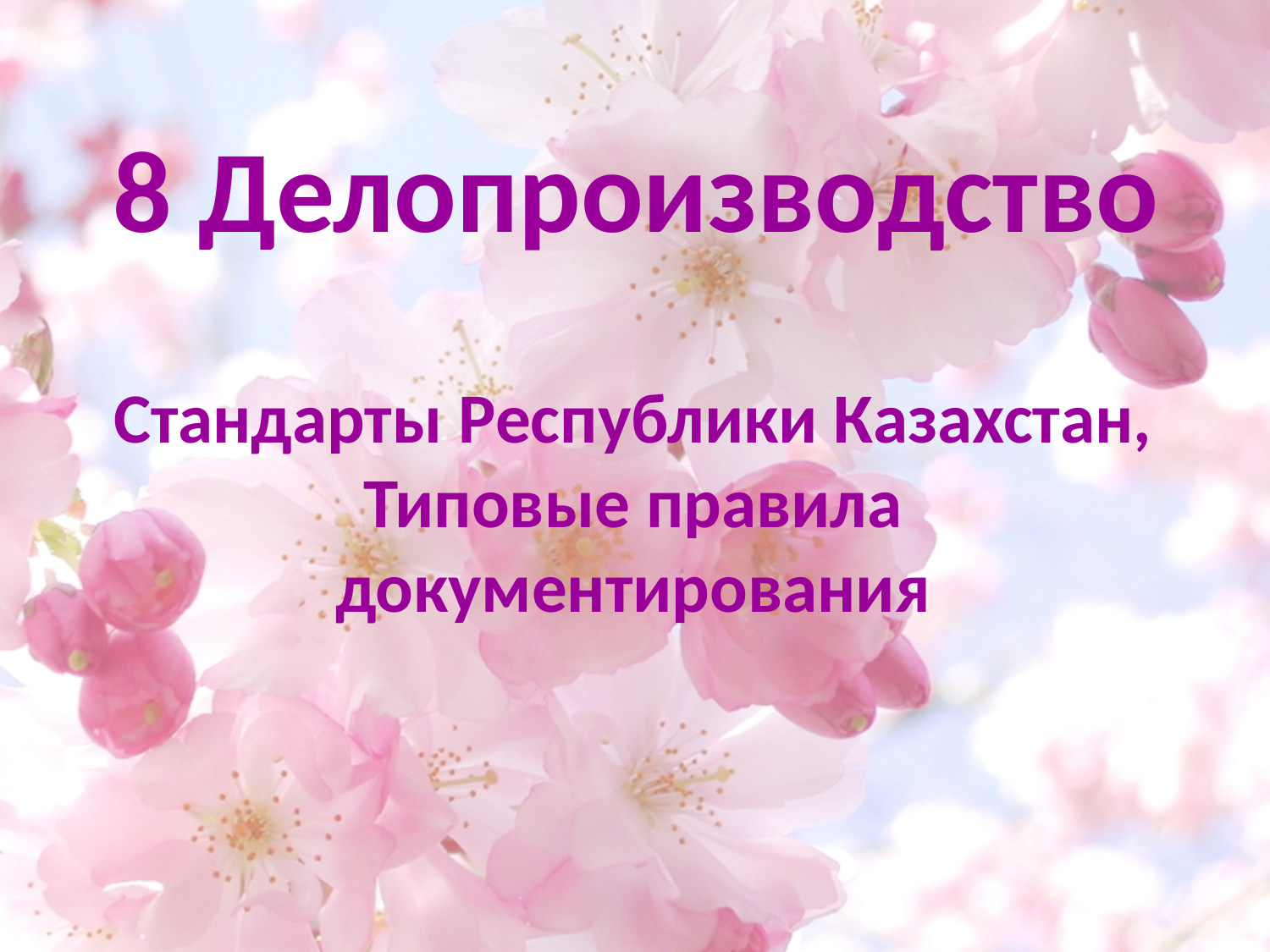

# 8 Делопроизводство
Стандарты Республики Казахстан, Типовые правила документирования